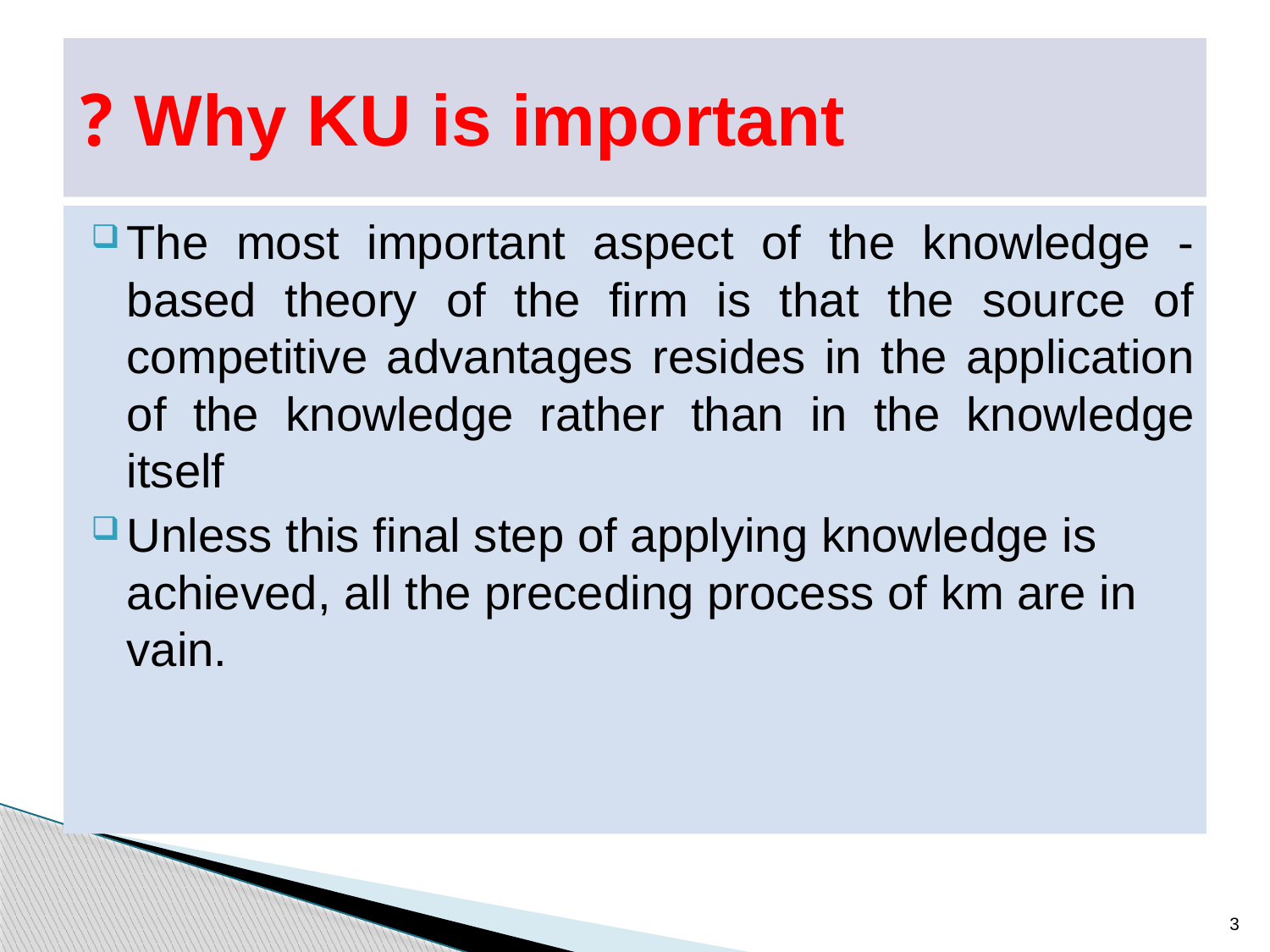

# Why KU is important ?
The most important aspect of the knowledge - based theory of the firm is that the source of competitive advantages resides in the application of the knowledge rather than in the knowledge itself
Unless this final step of applying knowledge is achieved, all the preceding process of km are in vain.
3